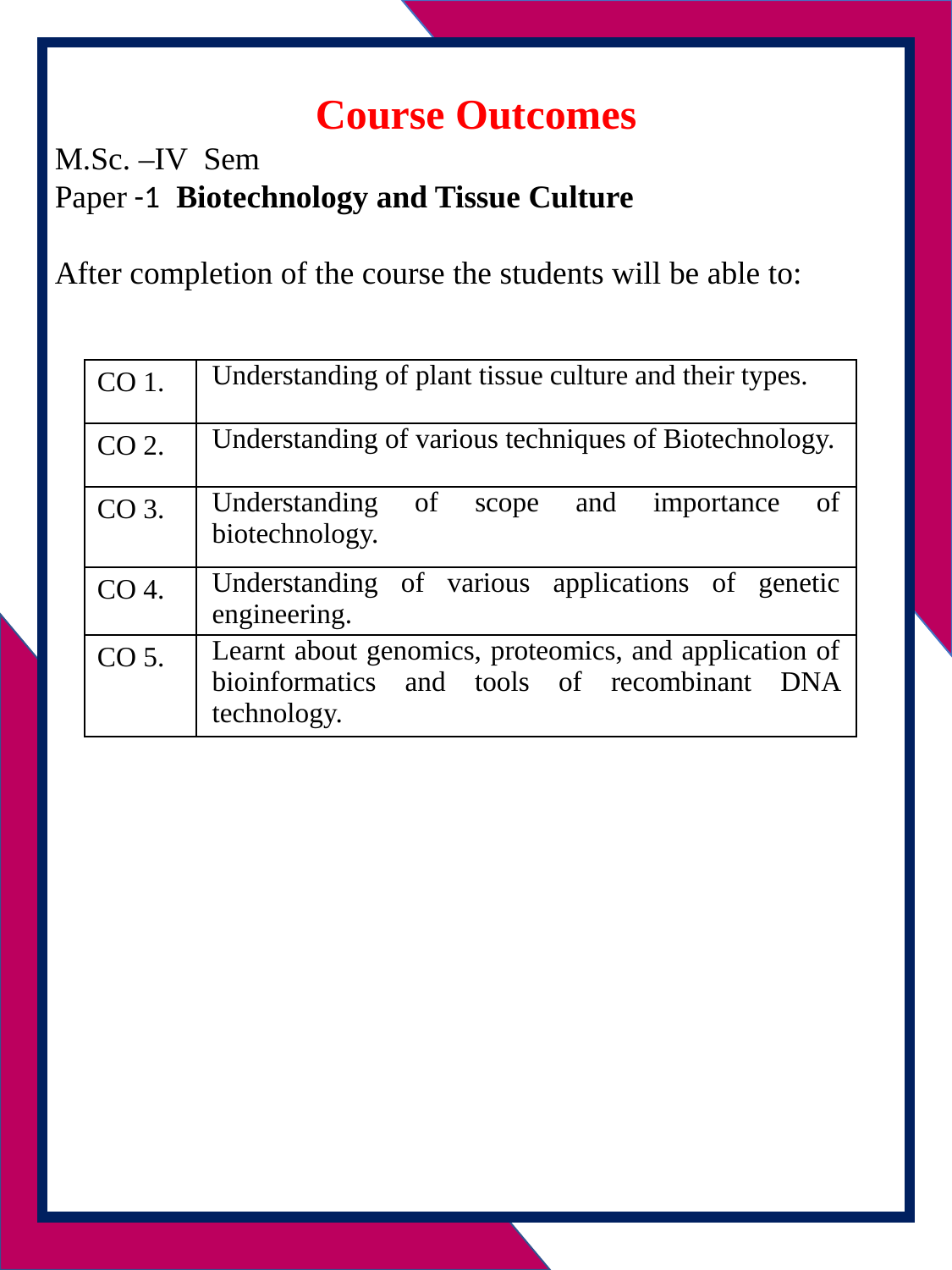

Course Outcomes
M.Sc. –IV  Sem
Paper -1  Biotechnology and Tissue Culture

After completion of the course the students will be able to:

| CO 1. | Understanding of plant tissue culture and their types. |
| --- | --- |
| CO 2. | Understanding of various techniques of Biotechnology. |
| CO 3. | Understanding of scope and importance of biotechnology. |
| CO 4. | Understanding of various applications of genetic engineering. |
| CO 5. | Learnt about genomics, proteomics, and application of bioinformatics and tools of recombinant DNA technology. |